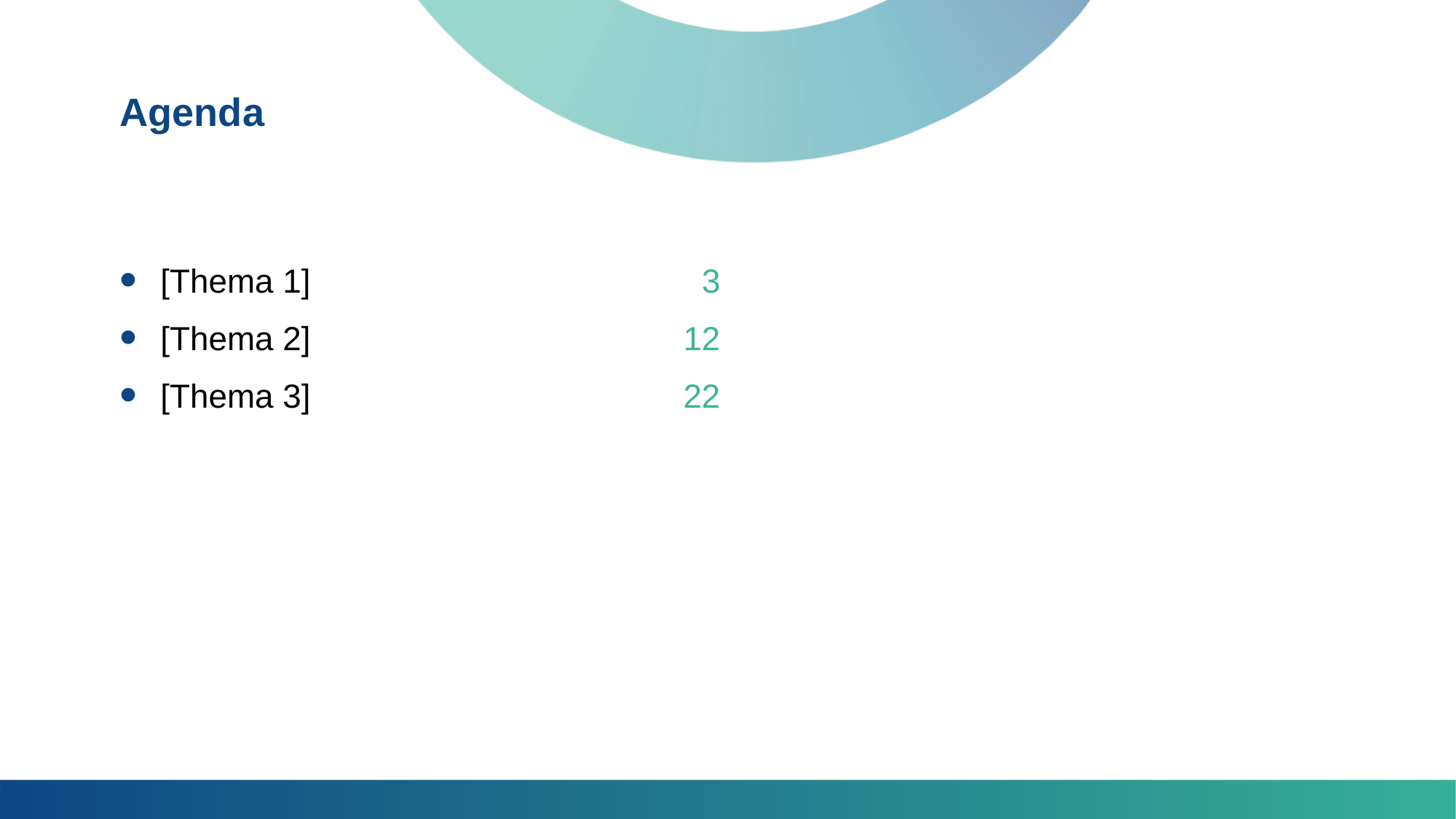

Agenda
3
12
22
[Thema 1]
[Thema 2]
[Thema 3]